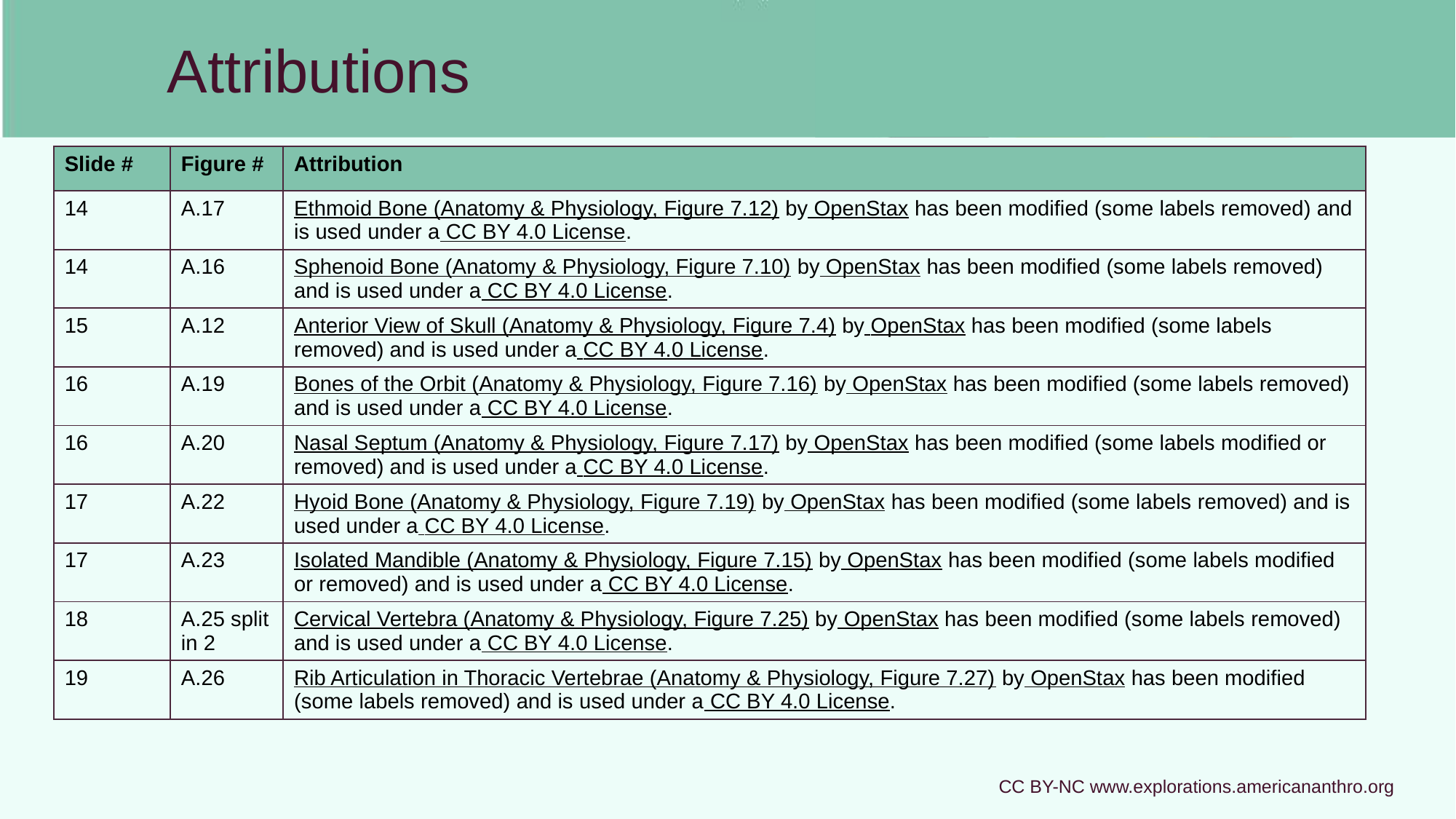

# Attributions
| Slide # | Figure # | Attribution |
| --- | --- | --- |
| 14 | A.17 | Ethmoid Bone (Anatomy & Physiology, Figure 7.12) by OpenStax has been modified (some labels removed) and is used under a CC BY 4.0 License. |
| 14 | A.16 | Sphenoid Bone (Anatomy & Physiology, Figure 7.10) by OpenStax has been modified (some labels removed) and is used under a CC BY 4.0 License. |
| 15 | A.12 | Anterior View of Skull (Anatomy & Physiology, Figure 7.4) by OpenStax has been modified (some labels removed) and is used under a CC BY 4.0 License. |
| 16 | A.19 | Bones of the Orbit (Anatomy & Physiology, Figure 7.16) by OpenStax has been modified (some labels removed) and is used under a CC BY 4.0 License. |
| 16 | A.20 | Nasal Septum (Anatomy & Physiology, Figure 7.17) by OpenStax has been modified (some labels modified or removed) and is used under a CC BY 4.0 License. |
| 17 | A.22 | Hyoid Bone (Anatomy & Physiology, Figure 7.19) by OpenStax has been modified (some labels removed) and is used under a CC BY 4.0 License. |
| 17 | A.23 | Isolated Mandible (Anatomy & Physiology, Figure 7.15) by OpenStax has been modified (some labels modified or removed) and is used under a CC BY 4.0 License. |
| 18 | A.25 split in 2 | Cervical Vertebra (Anatomy & Physiology, Figure 7.25) by OpenStax has been modified (some labels removed) and is used under a CC BY 4.0 License. |
| 19 | A.26 | Rib Articulation in Thoracic Vertebrae (Anatomy & Physiology, Figure 7.27) by OpenStax has been modified (some labels removed) and is used under a CC BY 4.0 License. |